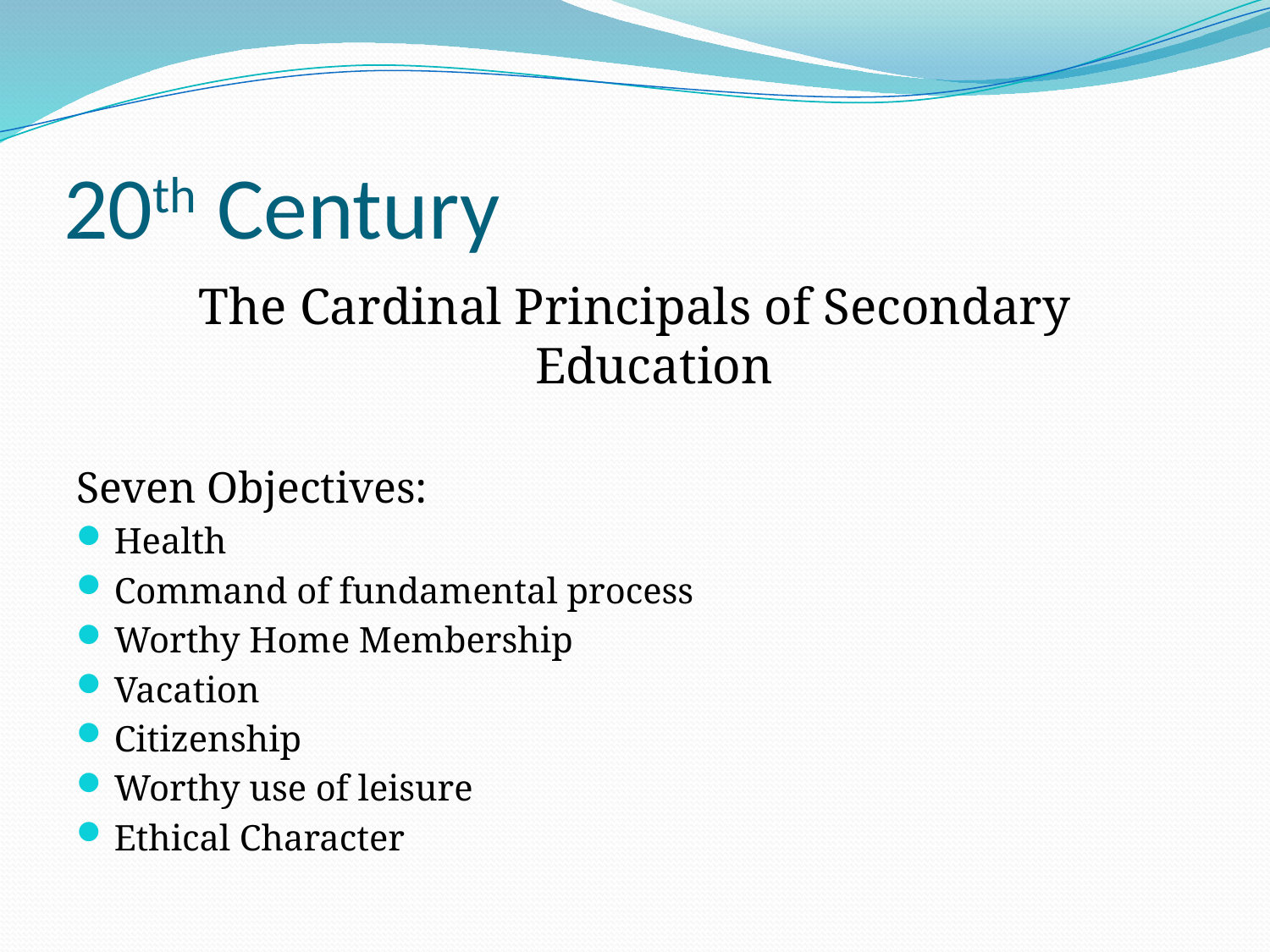

# 20th Century
The Cardinal Principals of Secondary Education

Seven Objectives:
Health
Command of fundamental process
Worthy Home Membership
Vacation
Citizenship
Worthy use of leisure
Ethical Character